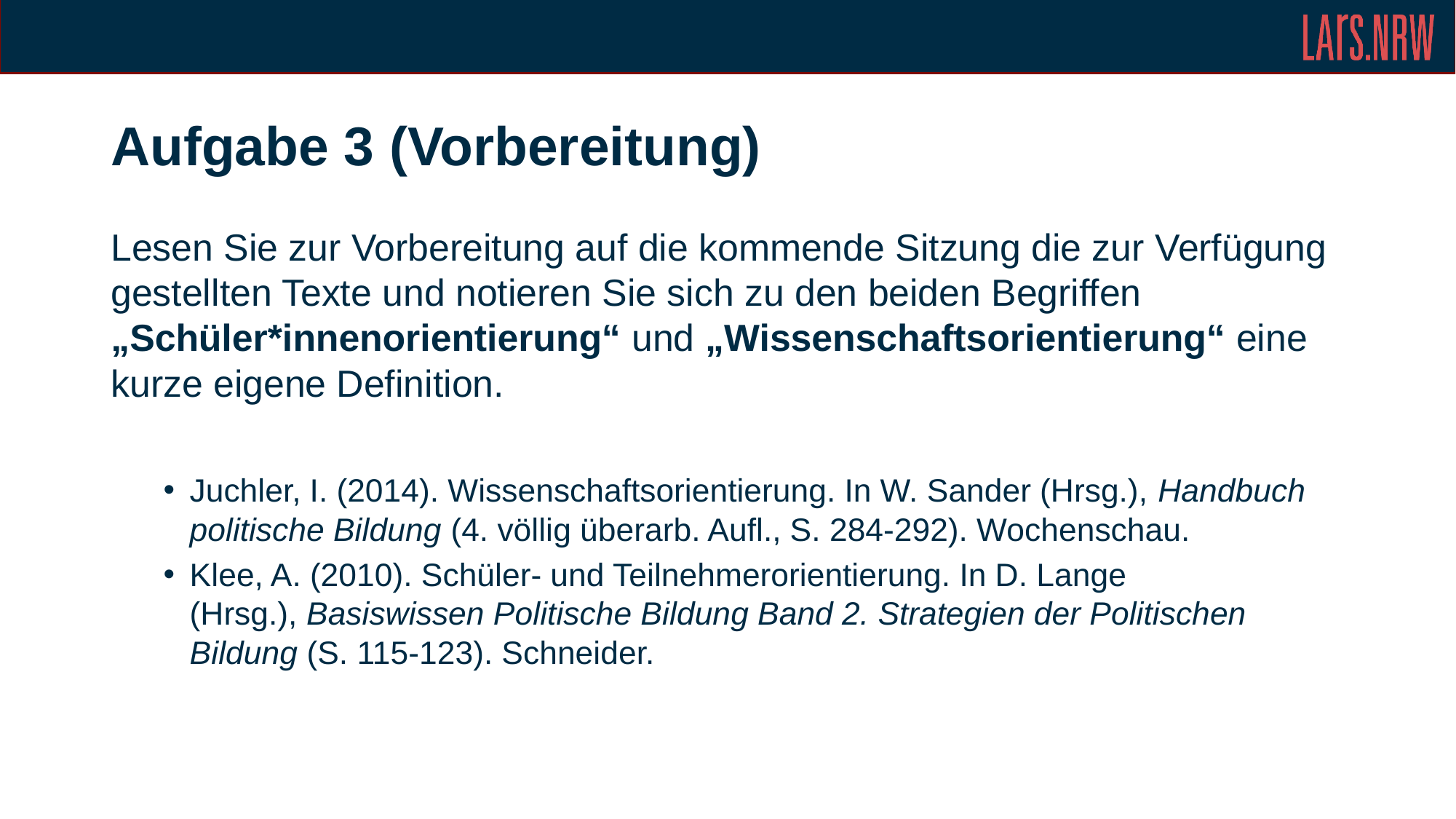

# Aufgabe 3 (Vorbereitung)
Lesen Sie zur Vorbereitung auf die kommende Sitzung die zur Verfügung gestellten Texte und notieren Sie sich zu den beiden Begriffen „Schüler*innenorientierung“ und „Wissenschaftsorientierung“ eine kurze eigene Definition.

Juchler, I. (2014). Wissenschaftsorientierung. In W. Sander (Hrsg.), Handbuch politische Bildung (4. völlig überarb. Aufl., S. 284-292). Wochenschau.
Klee, A. (2010). Schüler- und Teilnehmerorientierung. In D. Lange (Hrsg.), Basiswissen Politische Bildung Band 2. Strategien der Politischen Bildung (S. 115-123). Schneider.